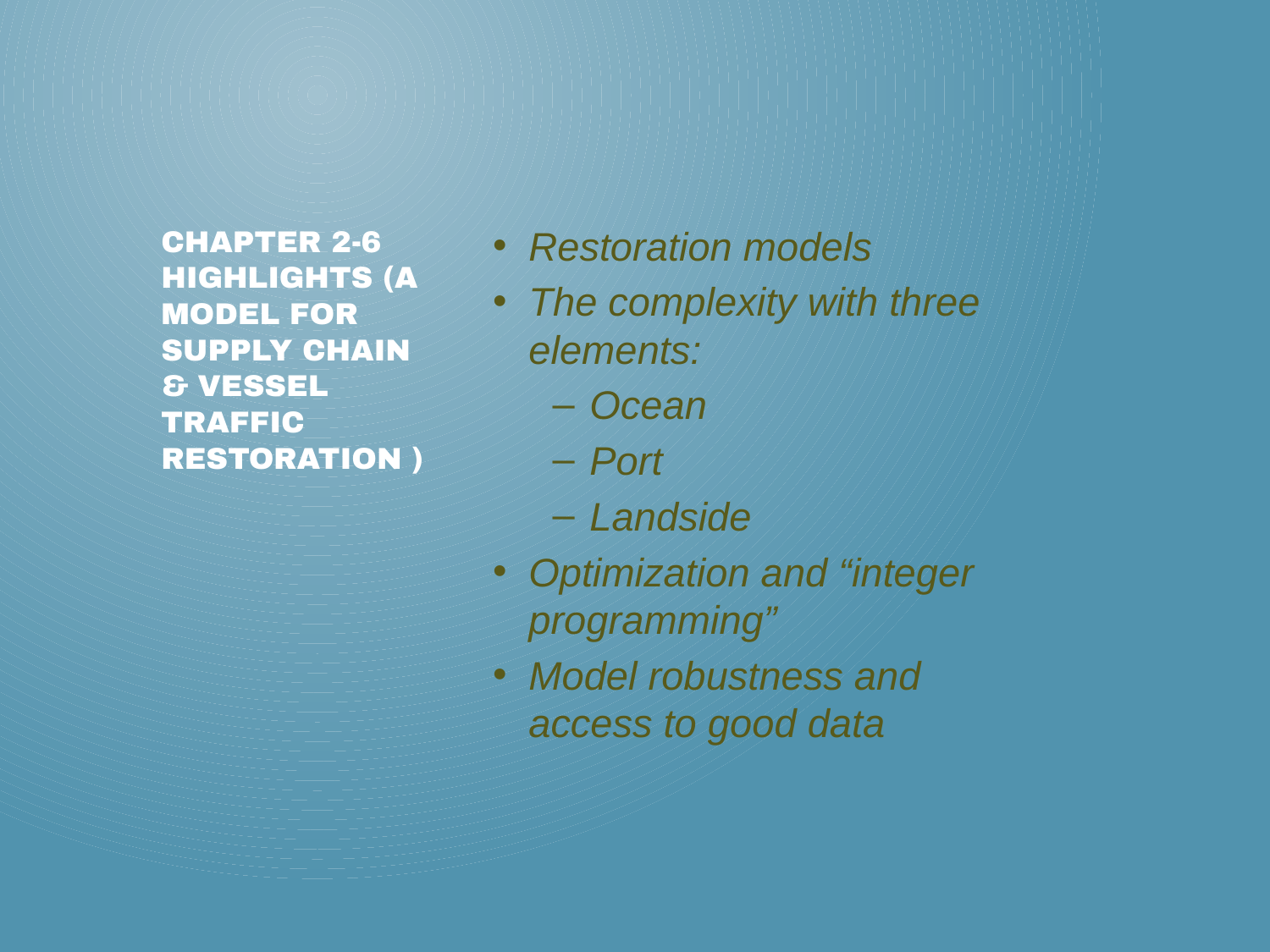

Restoration models
The complexity with three elements:
Ocean
Port
Landside
Optimization and “integer programming”
Model robustness and access to good data

# Chapter 2-6 highlights (a model for supply chain & vessel traffic restoration )